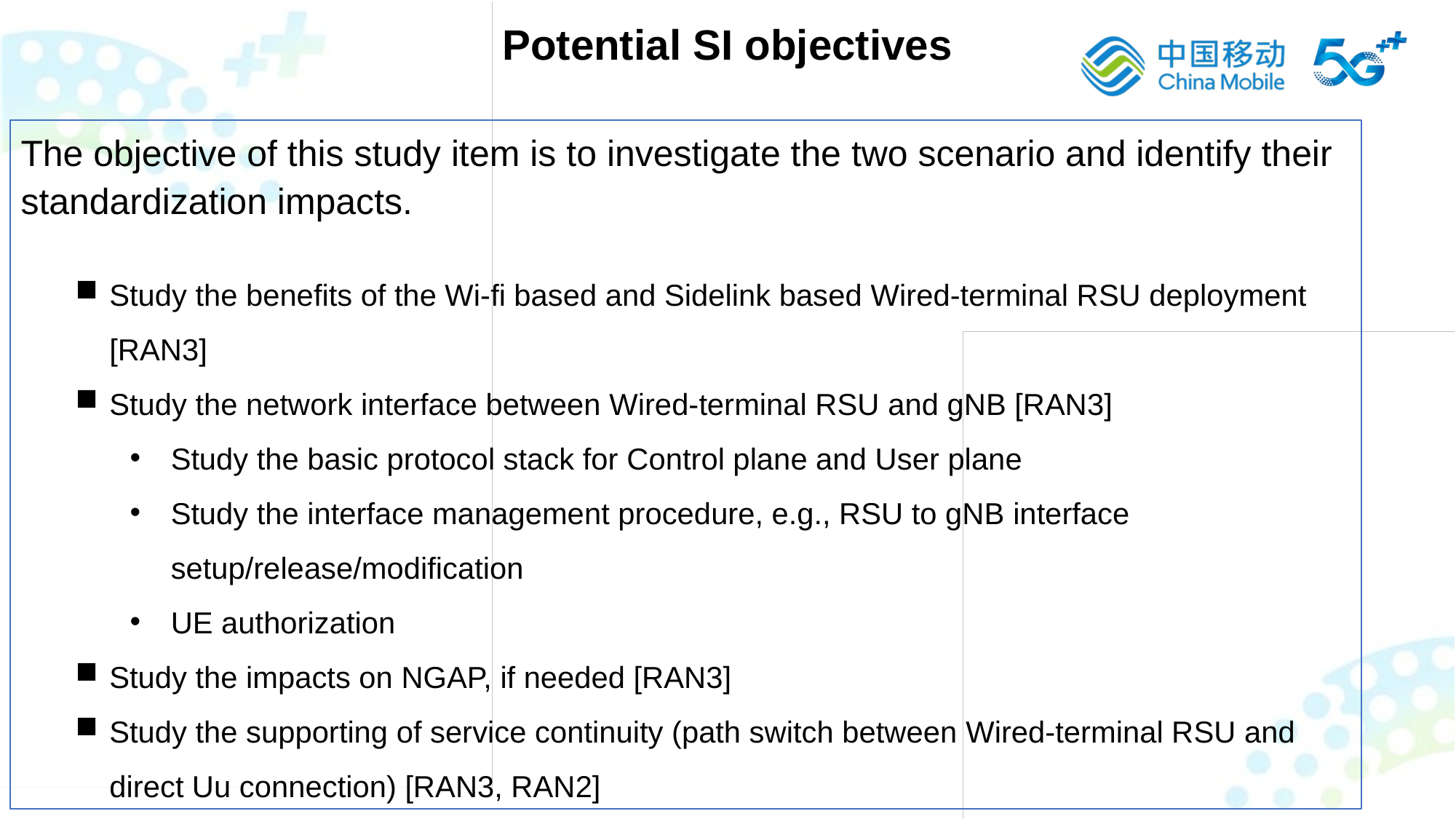

Potential SI objectives
The objective of this study item is to investigate the two scenario and identify their standardization impacts.

Study the benefits of the Wi-fi based and Sidelink based Wired-terminal RSU deployment  [RAN3]
Study the network interface between Wired-terminal RSU and gNB [RAN3]
Study the basic protocol stack for Control plane and User plane
Study the interface management procedure, e.g., RSU to gNB interface setup/release/modification
UE authorization
Study the impacts on NGAP, if needed [RAN3]
Study the supporting of service continuity (path switch between Wired-terminal RSU and direct Uu connection) [RAN3, RAN2]